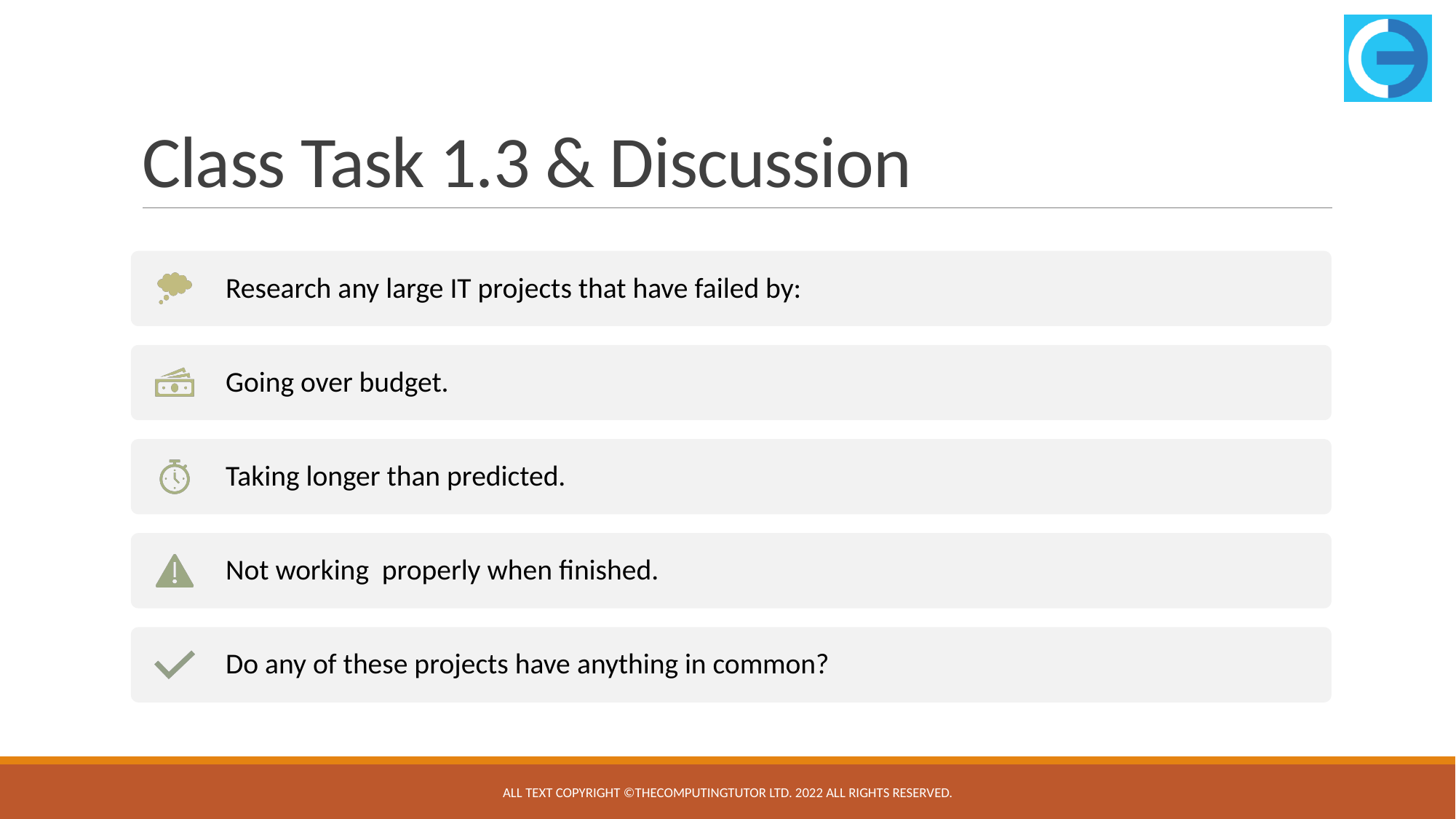

# Class Task 1.3 & Discussion
Research any large IT projects that have failed by:
Going over budget.
Taking longer than predicted.
Not working  properly when finished.
Do any of these projects have anything in common?
All text copyright ©TheComputingTutor Ltd. 2022 All rights Reserved.